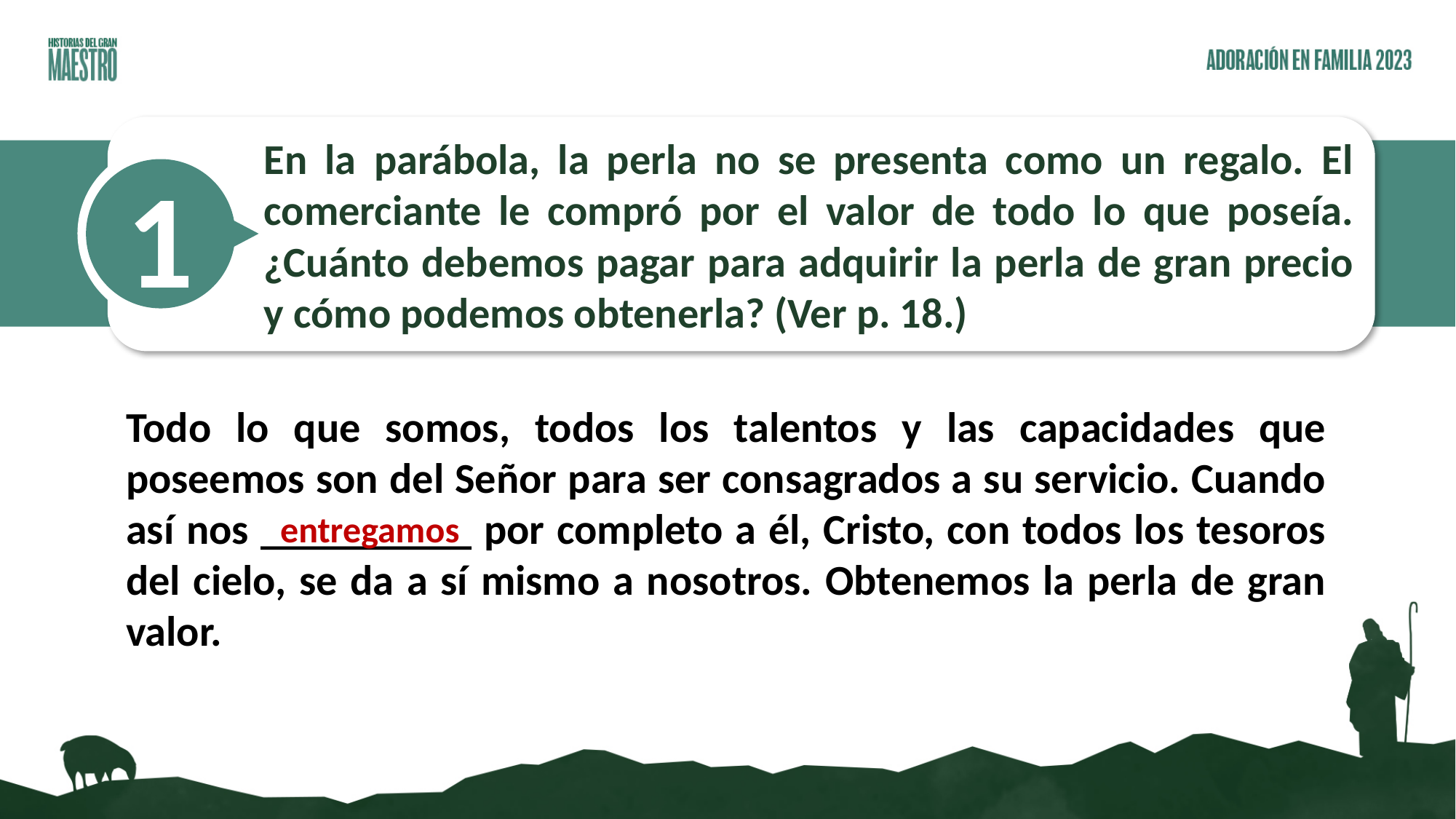

En la parábola, la perla no se presenta como un regalo. El comerciante le compró por el valor de todo lo que poseía. ¿Cuánto debemos pagar para adquirir la perla de gran precio y cómo podemos obtenerla? (Ver p. 18.)

1

Todo lo que somos, todos los talentos y las capacidades que poseemos son del Señor para ser consagrados a su servicio. Cuando así nos __________ por completo a él, Cristo, con todos los tesoros del cielo, se da a sí mismo a nosotros. Obtenemos la perla de gran valor.
entregamos